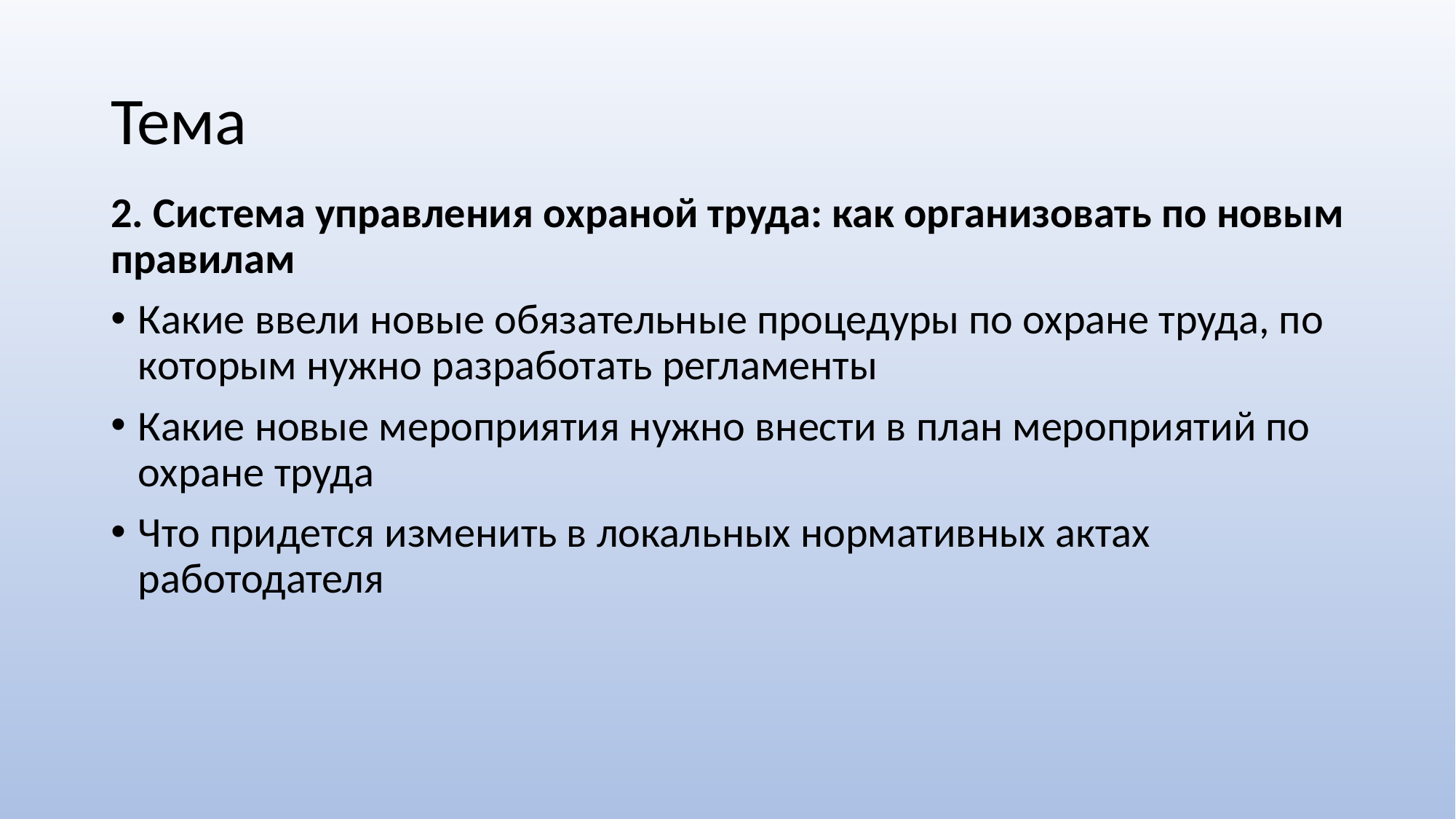

# Тема
2. Система управления охраной труда: как организовать по новым правилам
Какие ввели новые обязательные процедуры по охране труда, по которым нужно разработать регламенты
Какие новые мероприятия нужно внести в план мероприятий по охране труда
Что придется изменить в локальных нормативных актах работодателя